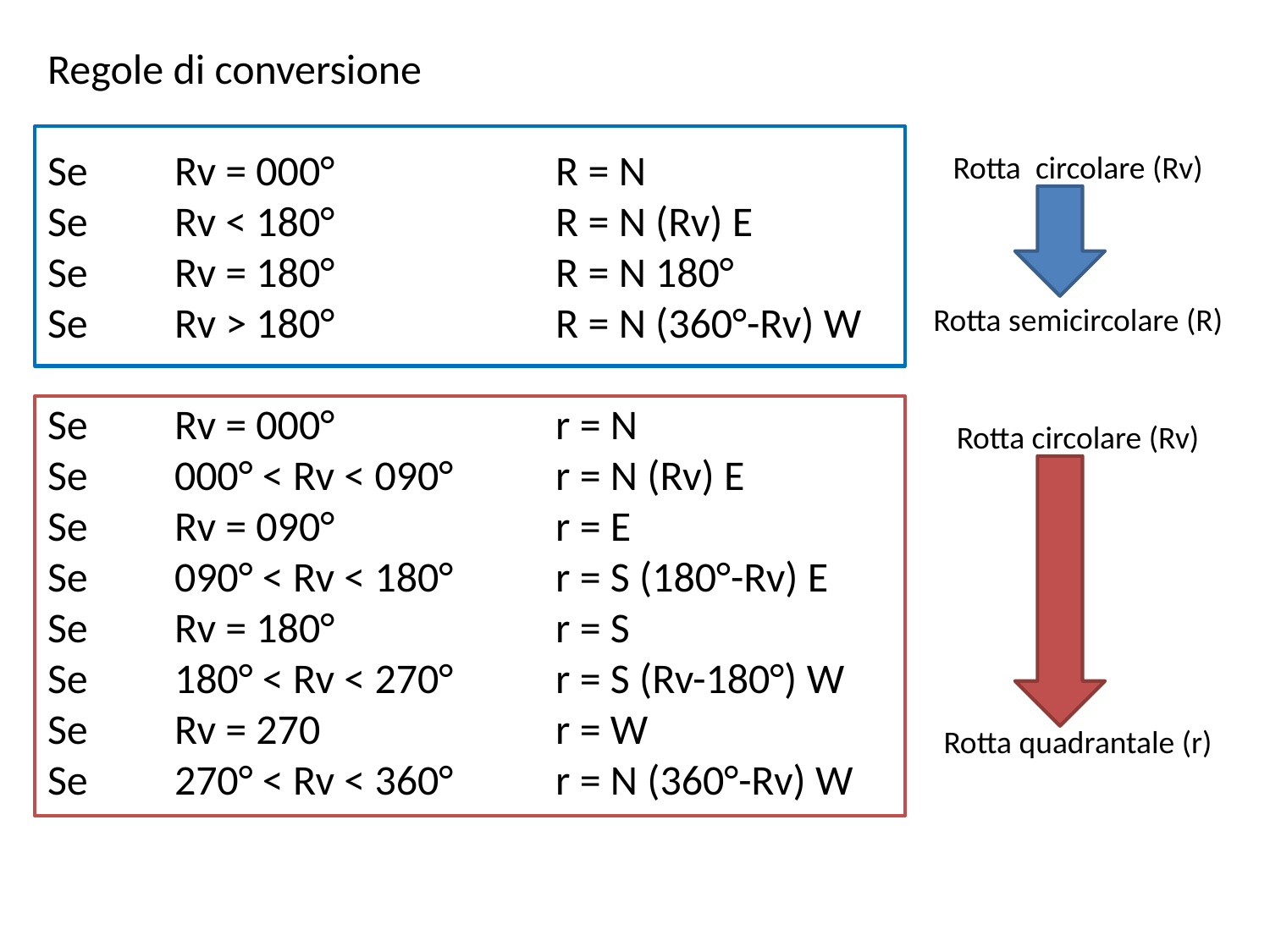

Regole di conversione

Se	Rv = 000°		R = N
Se 	Rv < 180°   		R = N (Rv) E
Se	Rv = 180°		R = N 180°
Se	Rv > 180°		R = N (360°-Rv) W

Se	Rv = 000°		r = N
Se 	000° < Rv < 090°	r = N (Rv) E
Se 	Rv = 090°		r = E
Se 	090° < Rv < 180°	r = S (180°-Rv) E
Se	Rv = 180°		r = S
Se	180° < Rv < 270°	r = S (Rv-180°) W
Se	Rv = 270		r = W
Se	270° < Rv < 360°	r = N (360°-Rv) W

Rotta  circolare (Rv)

Rotta semicircolare (R)

Rotta circolare (Rv)

Rotta quadrantale (r)